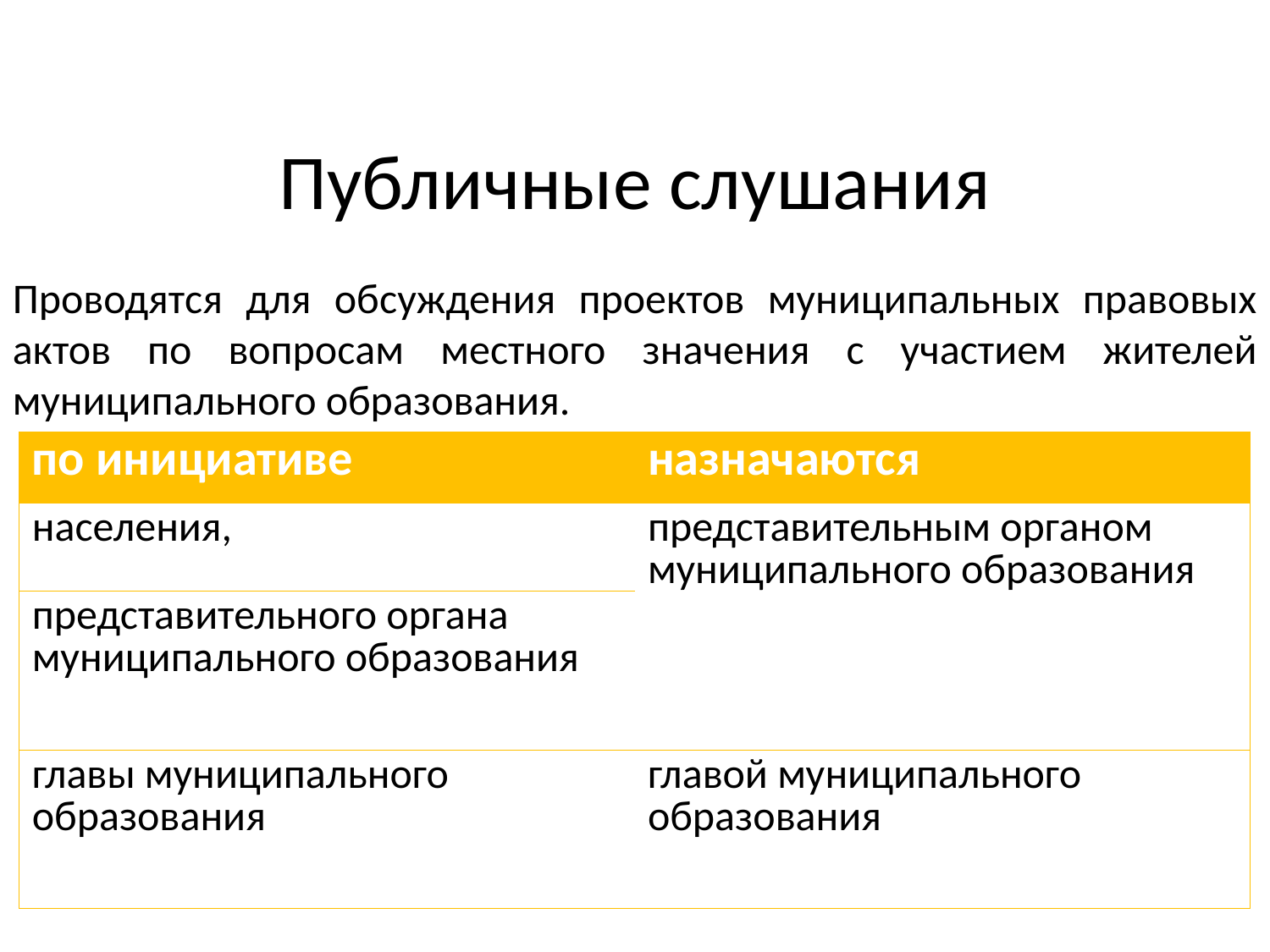

# Публичные слушания
Проводятся для обсуждения проектов муниципальных правовых актов по вопросам местного значения с участием жителей муниципального образования.
| по инициативе | назначаются |
| --- | --- |
| населения, | представительным органом муниципального образования |
| представительного органа муниципального образования |  |
| главы муниципального образования | главой муниципального образования |